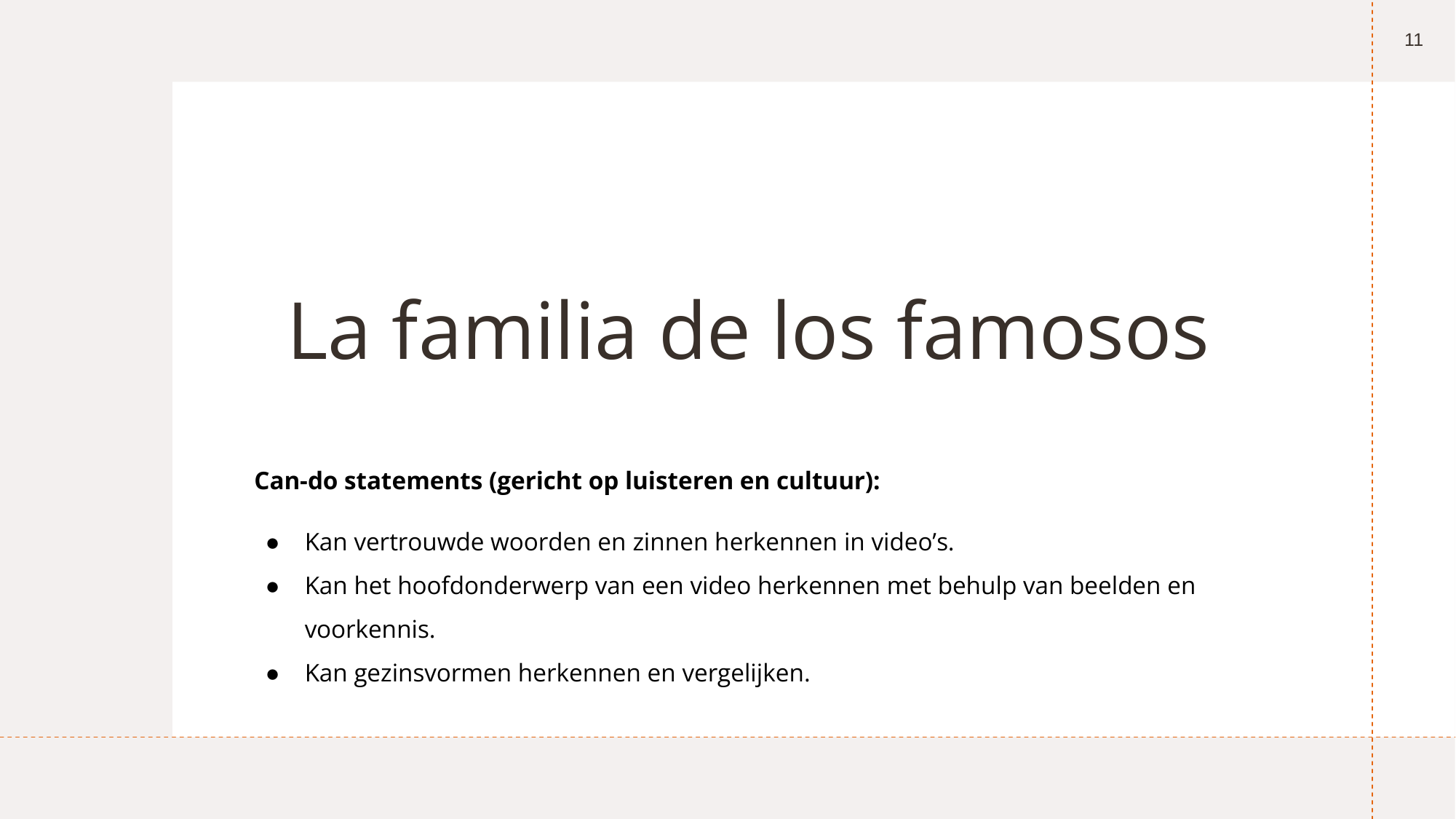

11
# La familia de los famosos
 Can-do statements (gericht op luisteren en cultuur):
Kan vertrouwde woorden en zinnen herkennen in video’s.
Kan het hoofdonderwerp van een video herkennen met behulp van beelden en voorkennis.
Kan gezinsvormen herkennen en vergelijken.